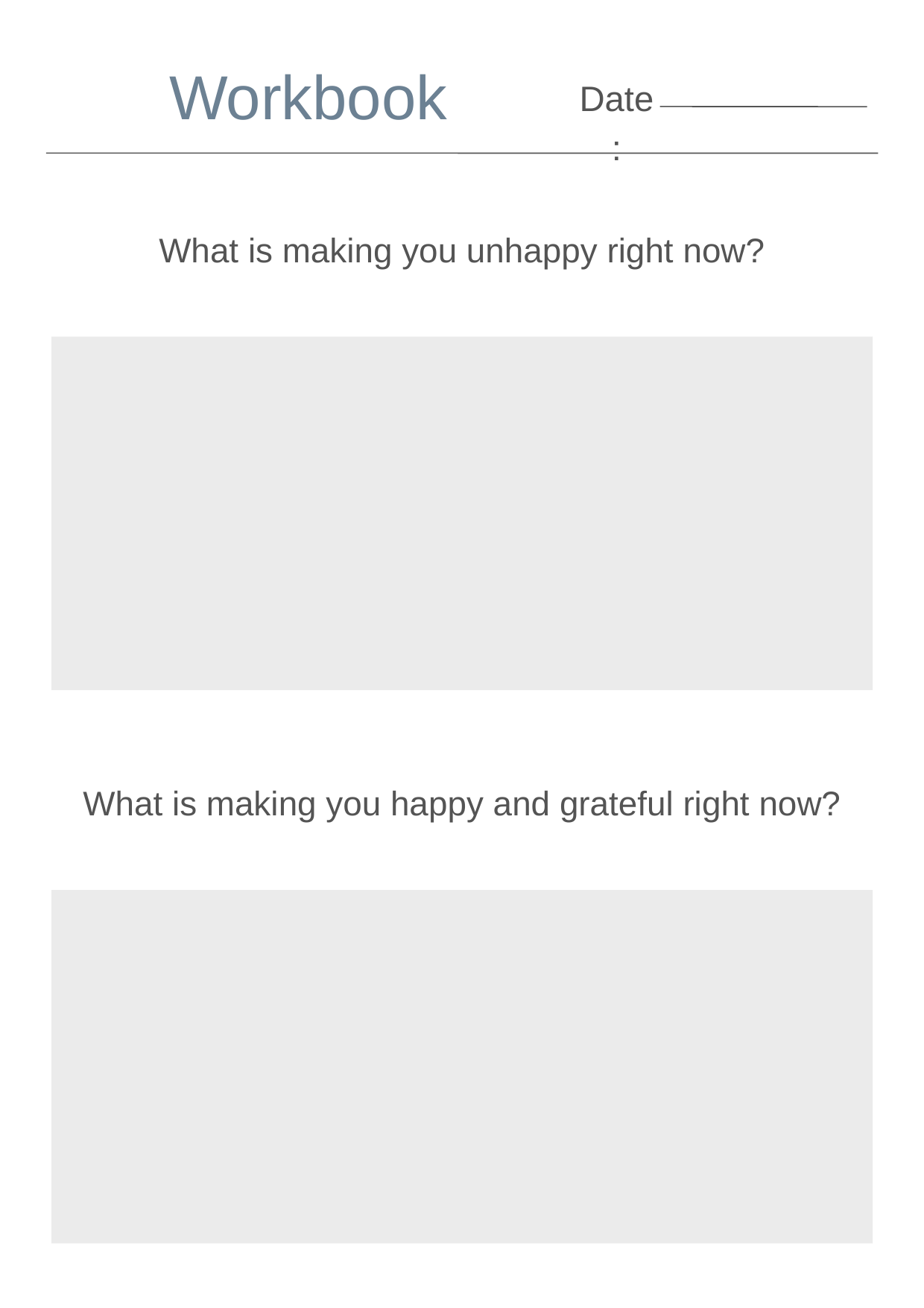

Workbook
Date:

What is making you unhappy right now?

What is making you happy and grateful right now?